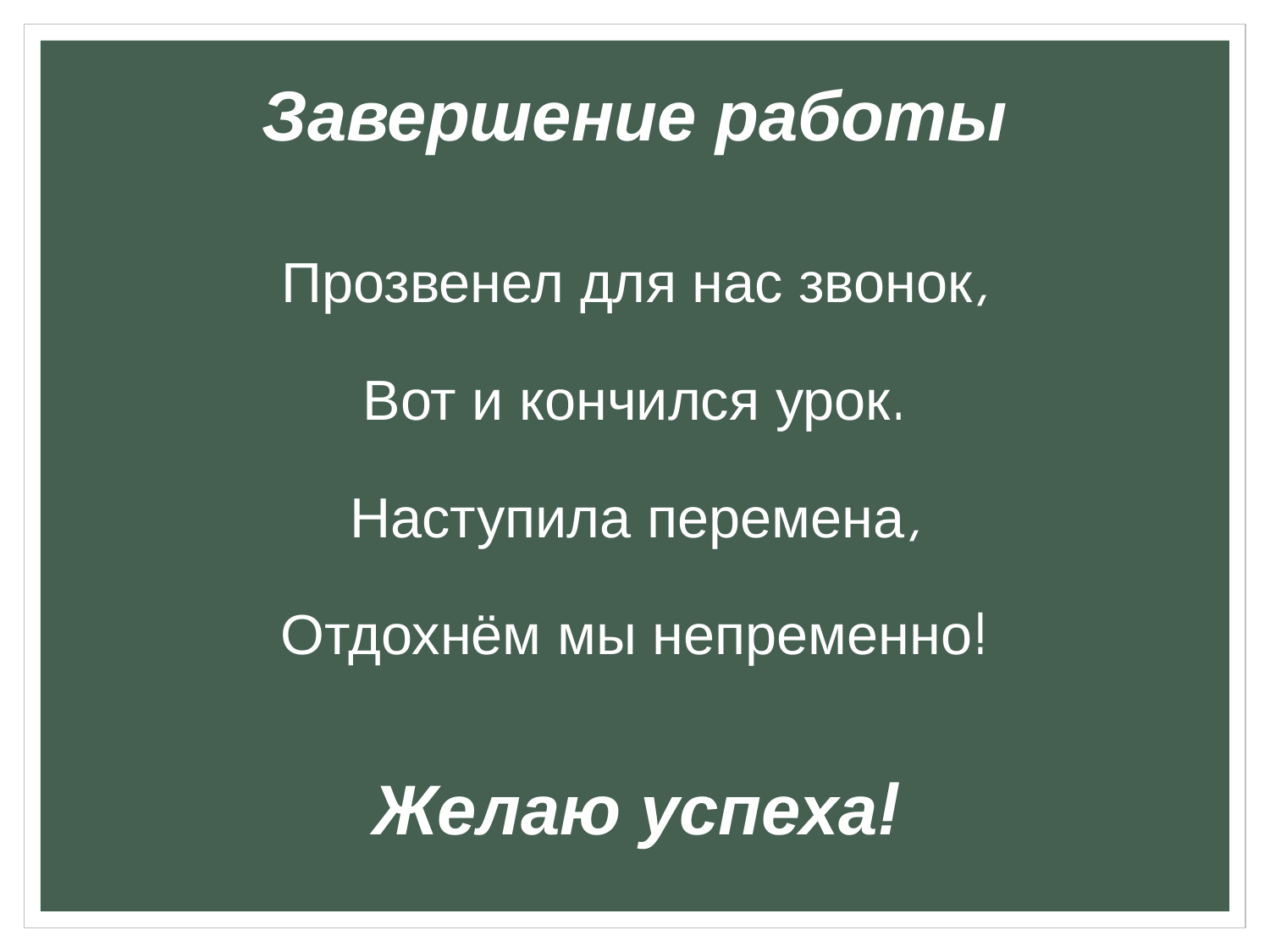

# Завершение работы
Прозвенел для нас звонок,
Вот и кончился урок.
Наступила перемена,
Отдохнём мы непременно!

Желаю успеха!